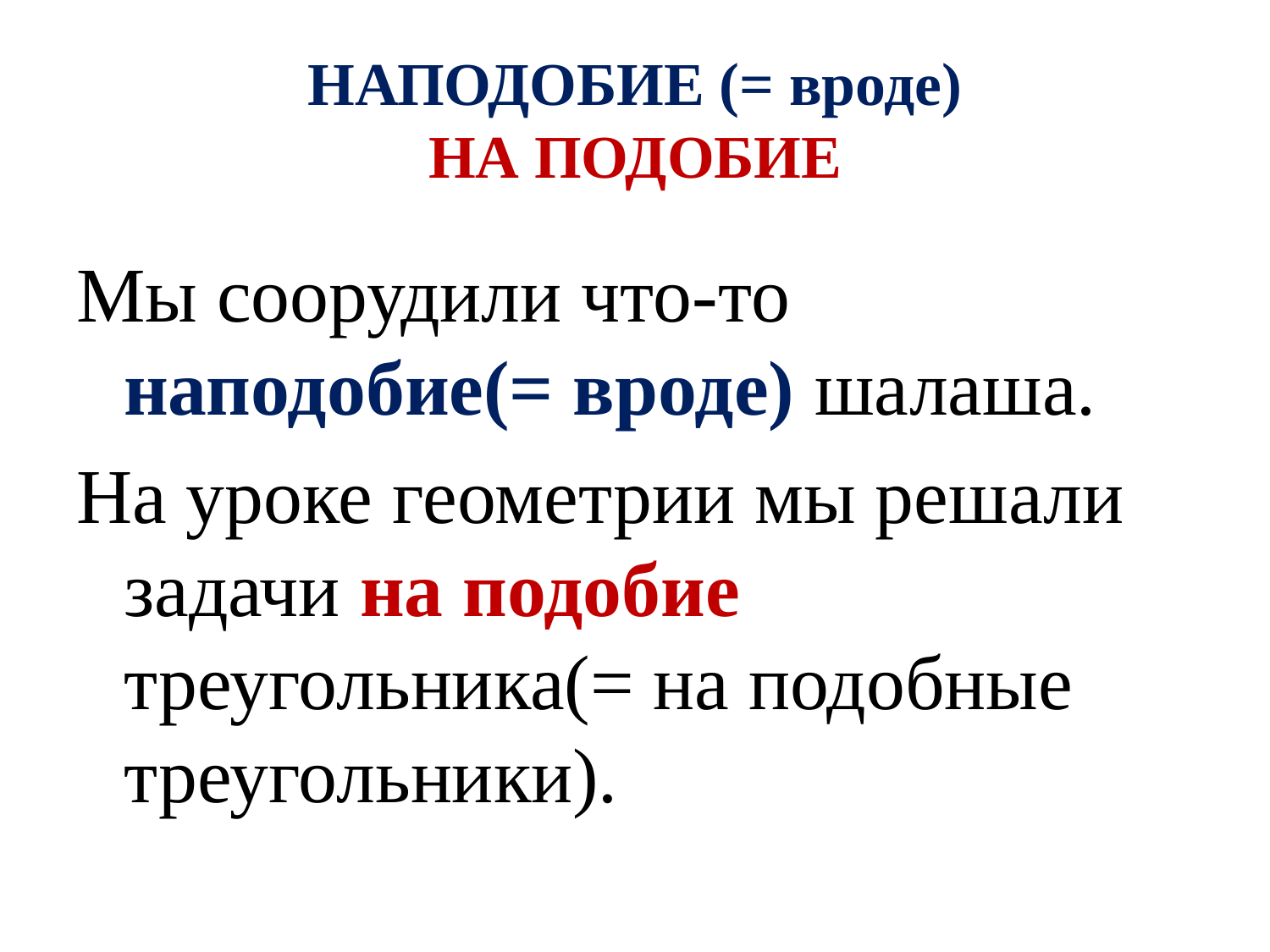

# НАПОДОБИЕ (= вроде) НА ПОДОБИЕ
Мы соорудили что-то наподобие(= вроде) шалаша.
На уроке геометрии мы решали задачи на подобие треугольника(= на подобные треугольники).